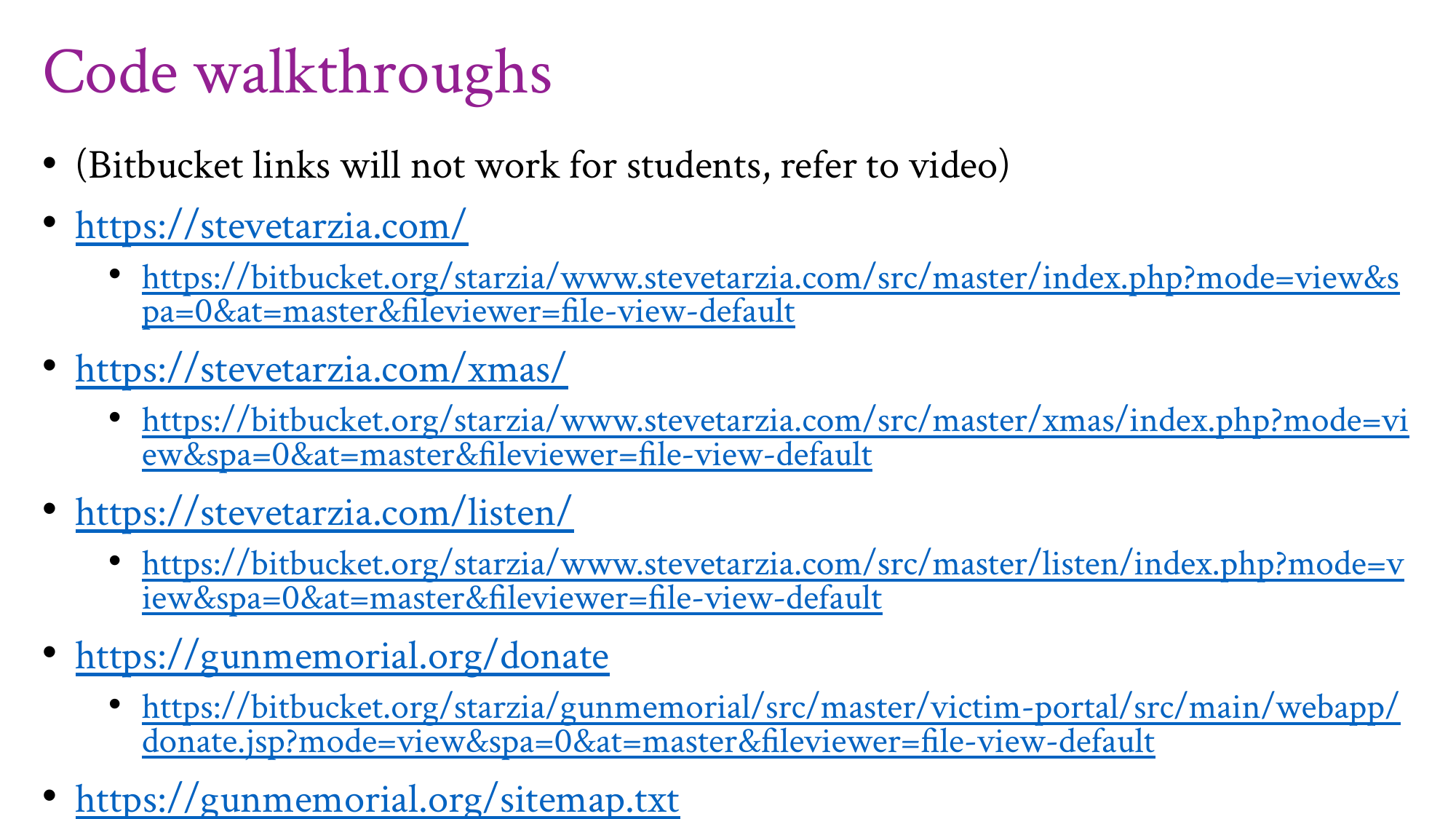

# Code walkthroughs
(Bitbucket links will not work for students, refer to video)
https://stevetarzia.com/
https://bitbucket.org/starzia/www.stevetarzia.com/src/master/index.php?mode=view&spa=0&at=master&fileviewer=file-view-default
https://stevetarzia.com/xmas/
https://bitbucket.org/starzia/www.stevetarzia.com/src/master/xmas/index.php?mode=view&spa=0&at=master&fileviewer=file-view-default
https://stevetarzia.com/listen/
https://bitbucket.org/starzia/www.stevetarzia.com/src/master/listen/index.php?mode=view&spa=0&at=master&fileviewer=file-view-default
https://gunmemorial.org/donate
https://bitbucket.org/starzia/gunmemorial/src/master/victim-portal/src/main/webapp/donate.jsp?mode=view&spa=0&at=master&fileviewer=file-view-default
https://gunmemorial.org/sitemap.txt
https://gunmemorial.org/sitemap.txt?startYear=2020&endYear=2020
https://bitbucket.org/starzia/gunmemorial/src/master/victim-portal/src/main/java/org/gunmemorial/web/servlet/SiteMapServlet.java?mode=view&spa=0&at=master&fileviewer=file-view-default